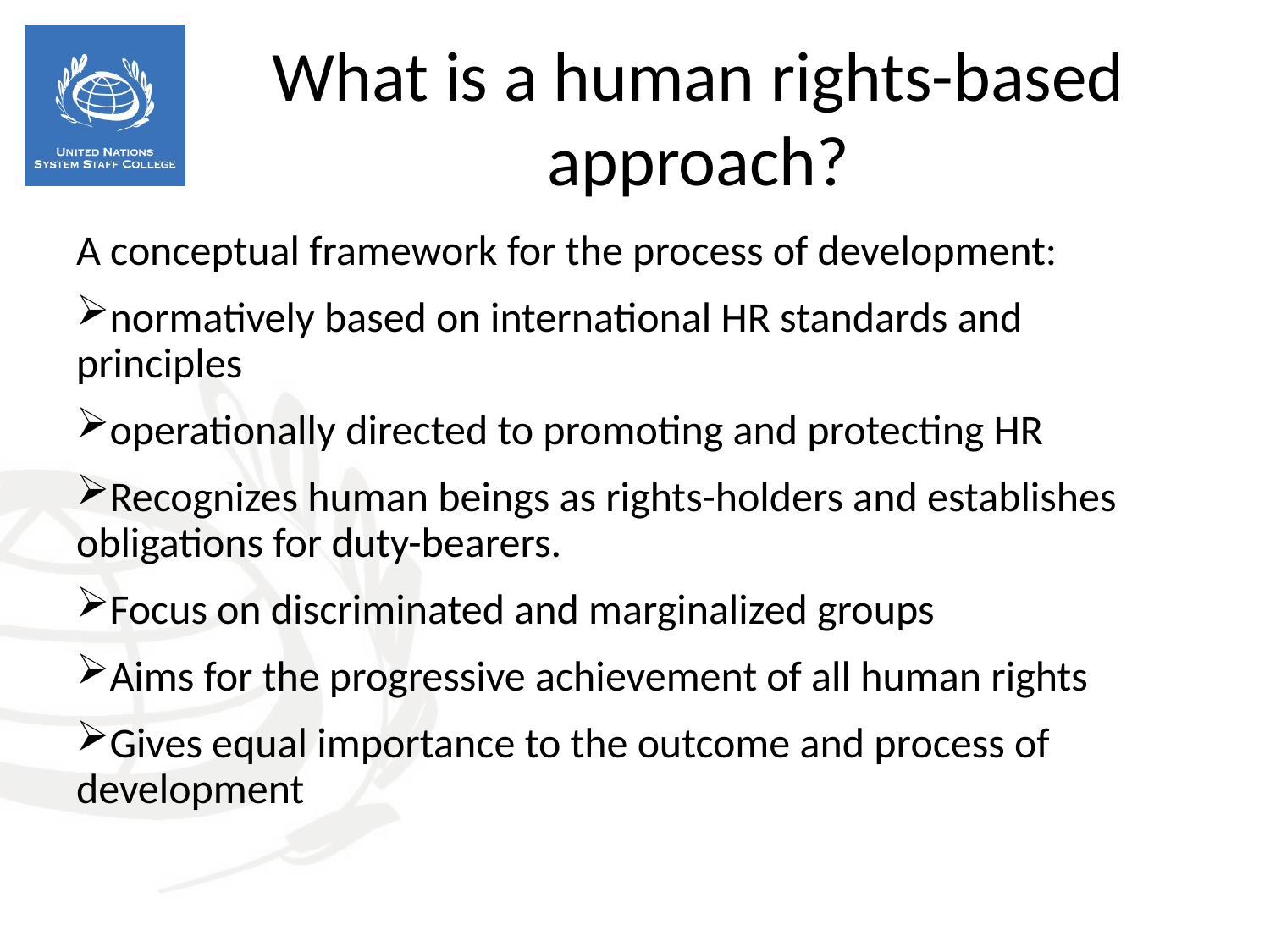

A conceptual framework for the process of development:
normatively based on international HR standards and principles
operationally directed to promoting and protecting HR
Recognizes human beings as rights-holders and establishes  obligations for duty-bearers.
Focus on discriminated and marginalized groups
Aims for the progressive achievement of all human rights
Gives equal importance to the outcome and process of development

What is a human rights-based approach?